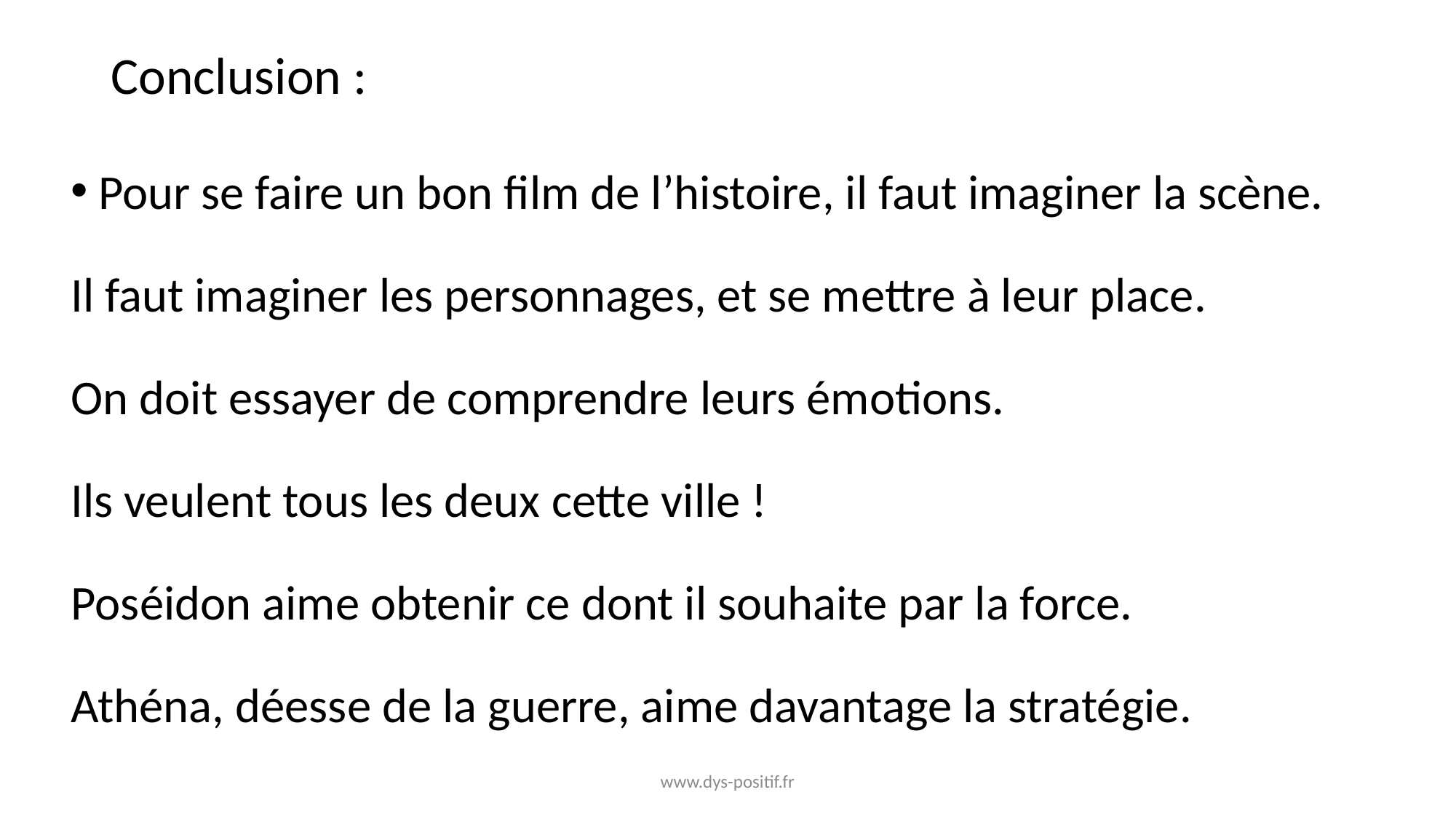

# Conclusion :
Pour se faire un bon film de l’histoire, il faut imaginer la scène.
Il faut imaginer les personnages, et se mettre à leur place.
On doit essayer de comprendre leurs émotions.
Ils veulent tous les deux cette ville !
Poséidon aime obtenir ce dont il souhaite par la force.
Athéna, déesse de la guerre, aime davantage la stratégie.

www.dys-positif.fr